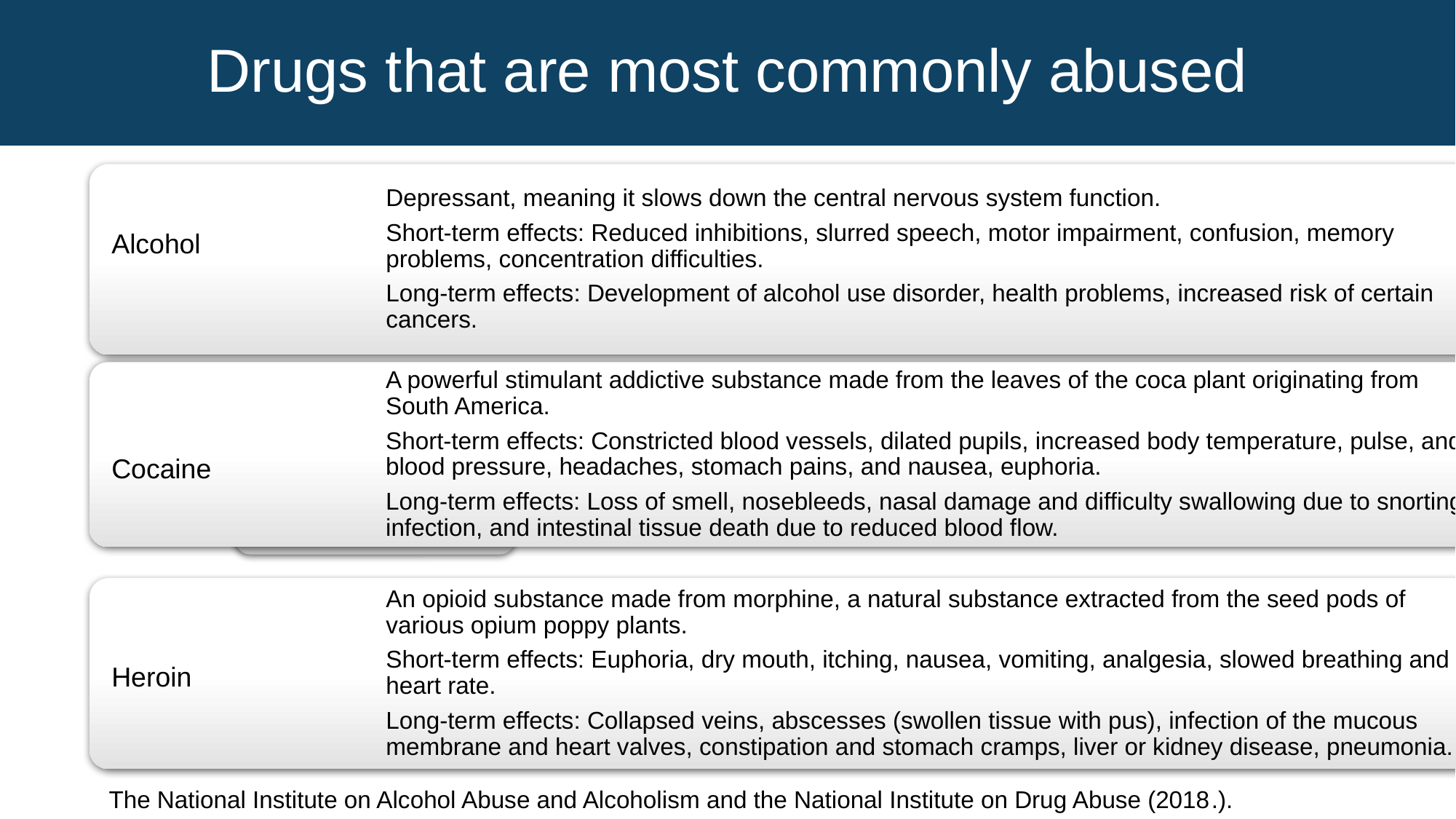

# Drugs that are most commonly abused
Depressant, meaning it slows down the central nervous system function.
Short-term effects: Reduced inhibitions, slurred speech, motor impairment, confusion, memory problems, concentration difficulties.
Long-term effects: Development of alcohol use disorder, health problems, increased risk of certain cancers.
A powerful stimulant addictive substance made from the leaves of the coca plant originating from South America.
Short-term effects: Constricted blood vessels, dilated pupils, increased body temperature, pulse, and blood pressure, headaches, stomach pains, and nausea, euphoria.
Long-term effects: Loss of smell, nosebleeds, nasal damage and difficulty swallowing due to snorting, infection, and intestinal tissue death due to reduced blood flow.
An opioid substance made from morphine, a natural substance extracted from the seed pods of various opium poppy plants.
Short-term effects: Euphoria, dry mouth, itching, nausea, vomiting, analgesia, slowed breathing and heart rate.
Long-term effects: Collapsed veins, abscesses (swollen tissue with pus), infection of the mucous membrane and heart valves, constipation and stomach cramps, liver or kidney disease, pneumonia.
Alcohol
Cocaine
Heroin

The National Institute on Alcohol Abuse and Alcoholism and the National Institute on Drug Abuse (2018.).